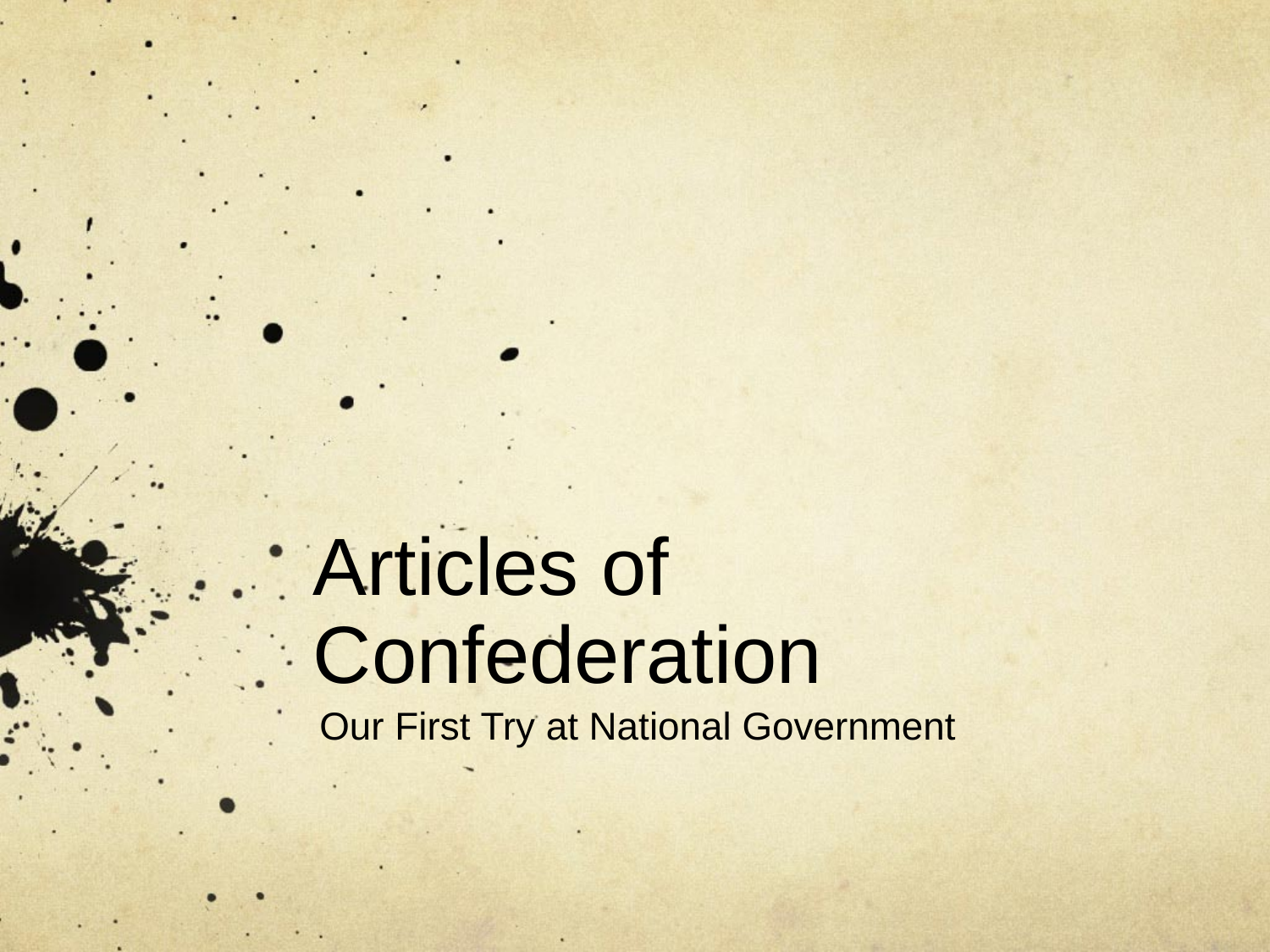

# Articles of Confederation
Our First Try at National Government